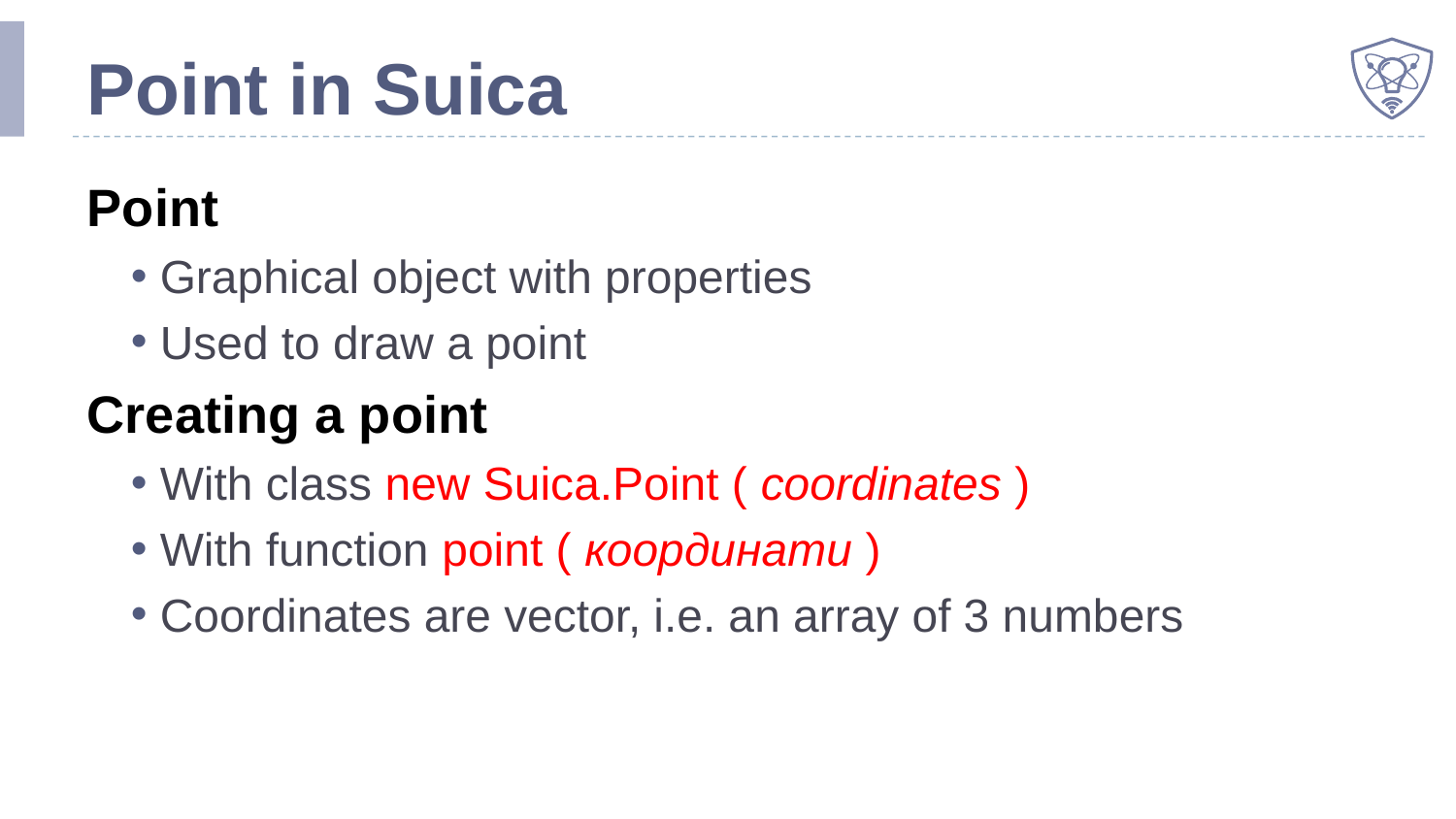

# Point in Suica
Point
Graphical object with properties
Used to draw a point
Creating a point
With class new Suica.Point ( coordinates )
With function point ( координати )
Coordinates are vector, i.e. an array of 3 numbers